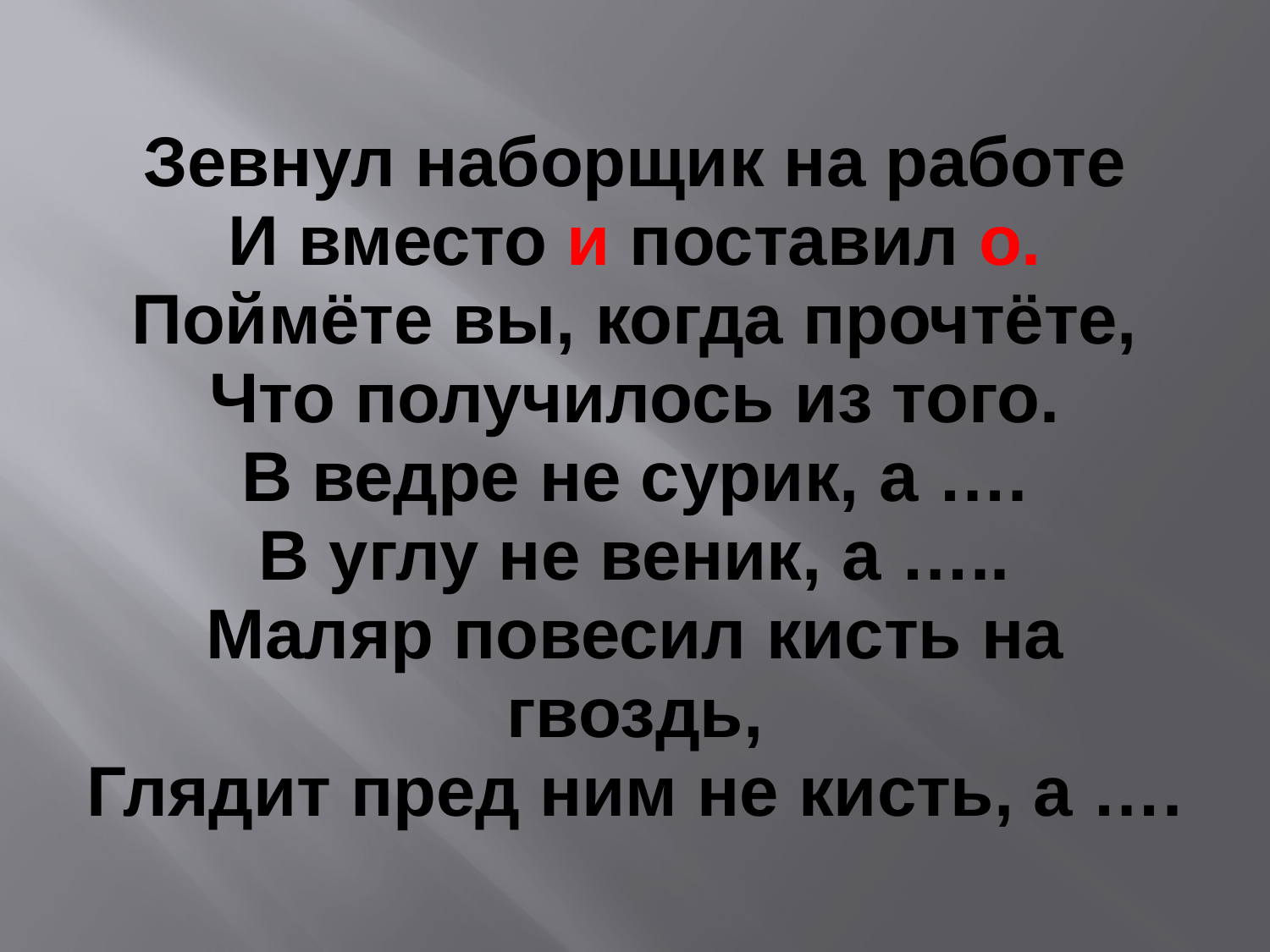

# Зевнул наборщик на работе И вместо и поставил о. Поймёте вы, когда прочтёте, Что получилось из того. В ведре не сурик, а …. В углу не веник, а ….. Маляр повесил кисть на гвоздь, Глядит пред ним не кисть, а ….